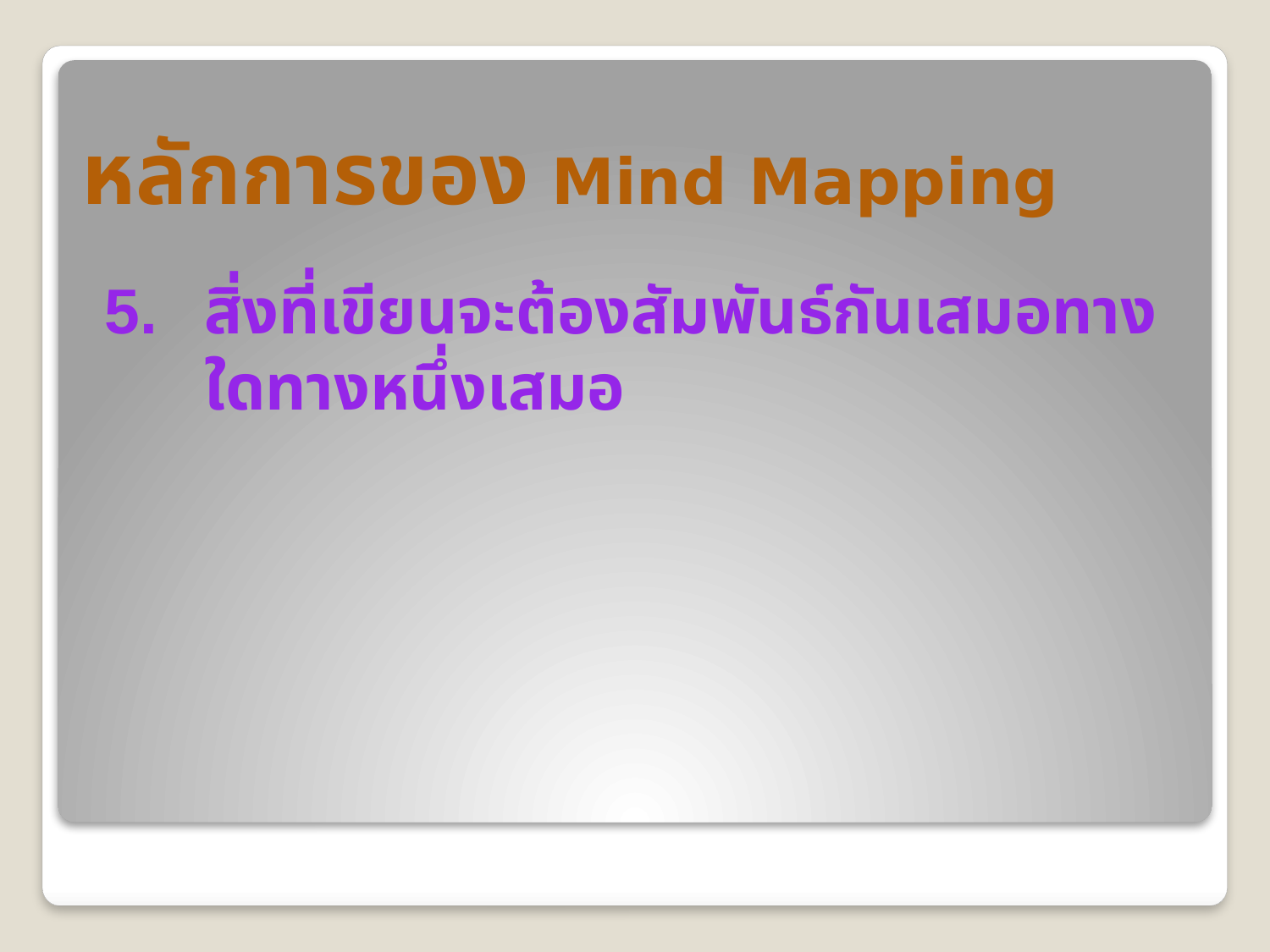

หลักการของ Mind Mapping
5.	สิ่งที่เขียนจะต้องสัมพันธ์กันเสมอทางใดทางหนึ่งเสมอ